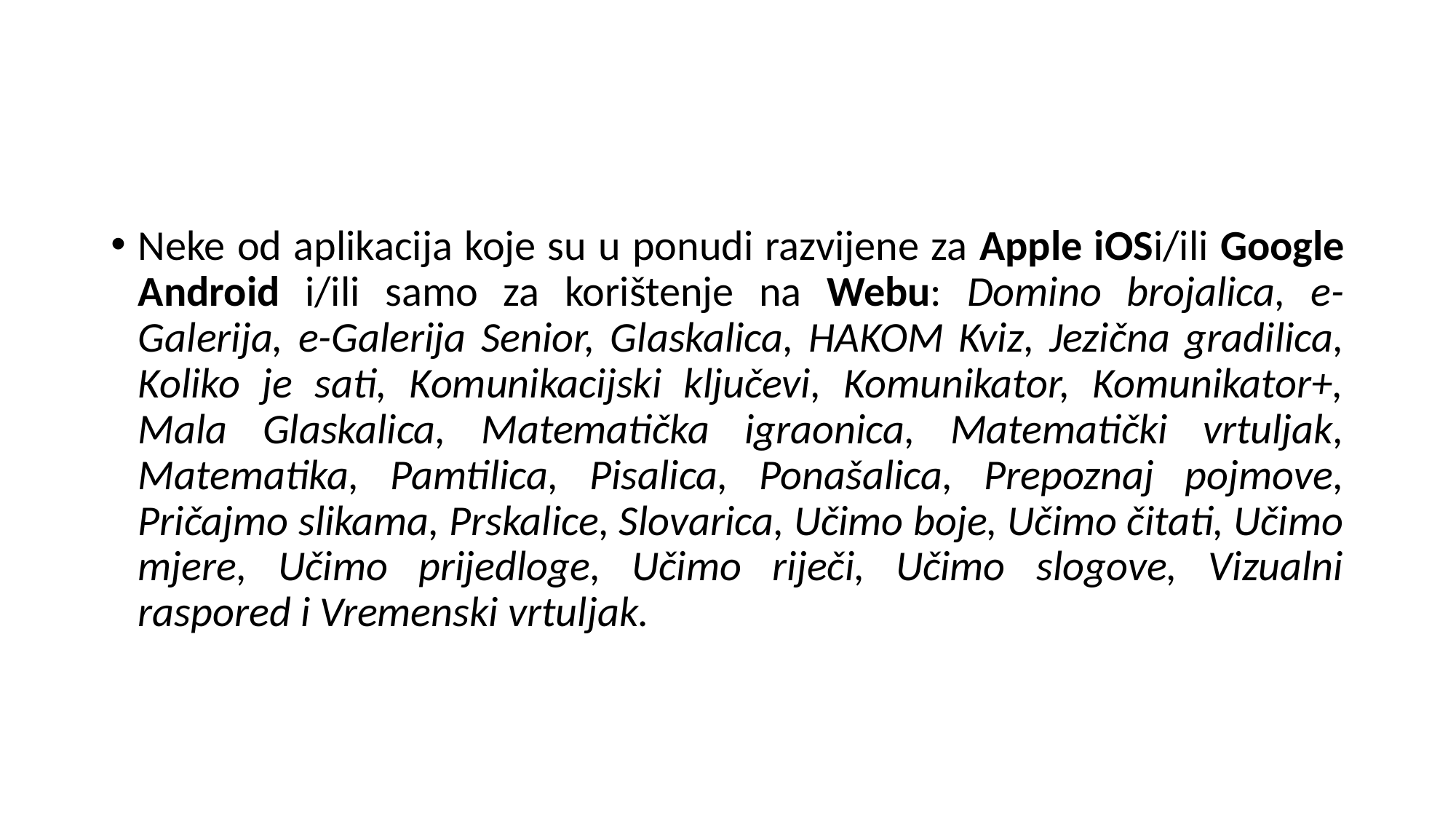

Neke od aplikacija koje su u ponudi razvijene za Apple iOSi/ili Google Android i/ili samo za korištenje na Webu: Domino brojalica, e-Galerija, e-Galerija Senior, Glaskalica, HAKOM Kviz, Jezična gradilica, Koliko je sati, Komunikacijski ključevi, Komunikator, Komunikator+, Mala Glaskalica, Matematička igraonica, Matematički vrtuljak, Matematika, Pamtilica, Pisalica, Ponašalica, Prepoznaj pojmove, Pričajmo slikama, Prskalice, Slovarica, Učimo boje, Učimo čitati, Učimo mjere, Učimo prijedloge, Učimo riječi, Učimo slogove, Vizualni raspored i Vremenski vrtuljak.